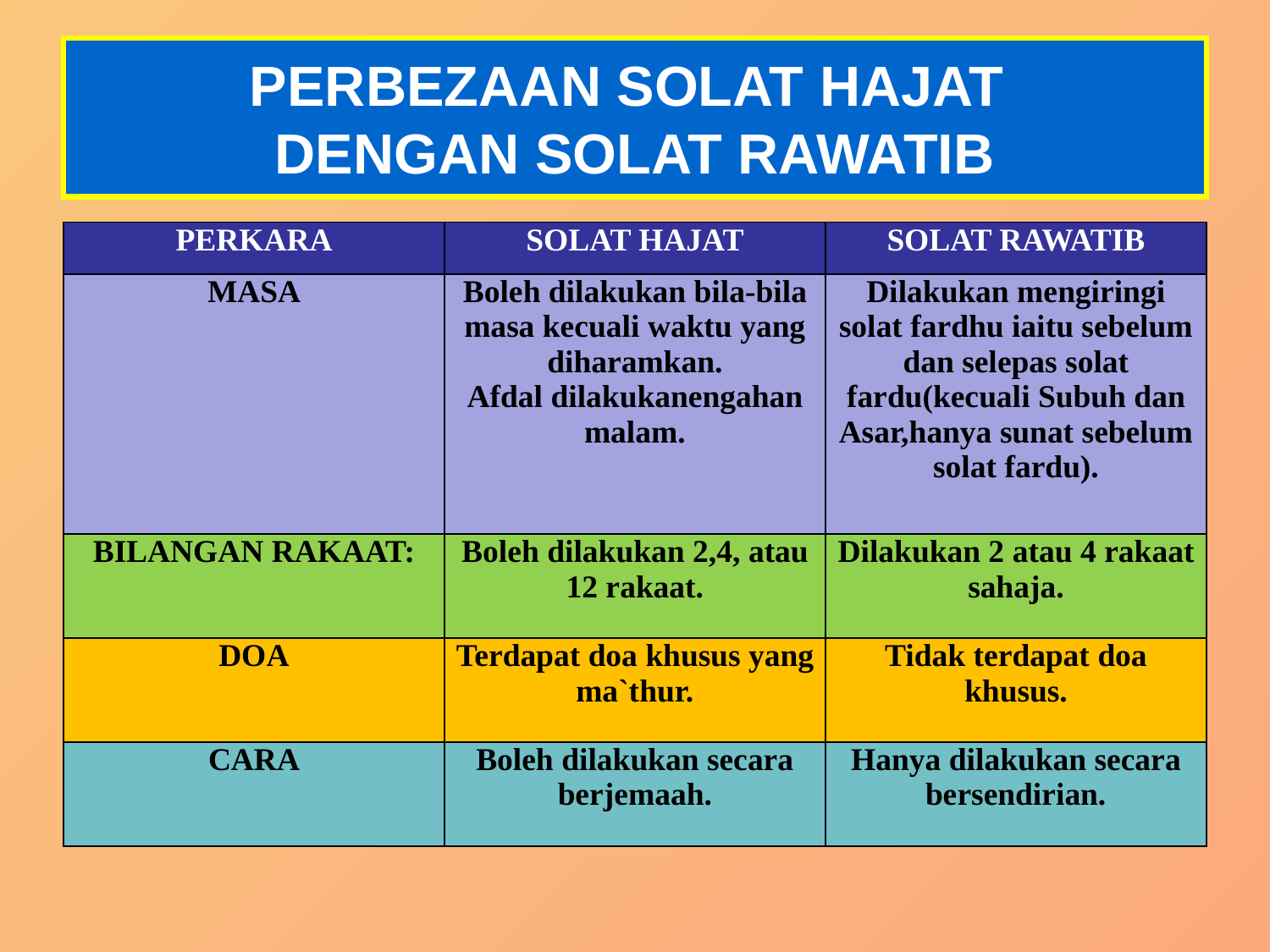

PERBEZAAN SOLAT HAJAT
DENGAN SOLAT RAWATIB
| PERKARA | SOLAT HAJAT | SOLAT RAWATIB |
| --- | --- | --- |
| MASA | Boleh dilakukan bila-bila masa kecuali waktu yang diharamkan. Afdal dilakukanengahan malam. | Dilakukan mengiringi solat fardhu iaitu sebelum dan selepas solat fardu(kecuali Subuh dan Asar,hanya sunat sebelum solat fardu). |
| BILANGAN RAKAAT: | Boleh dilakukan 2,4, atau 12 rakaat. | Dilakukan 2 atau 4 rakaat sahaja. |
| DOA | Terdapat doa khusus yang ma`thur. | Tidak terdapat doa khusus. |
| CARA | Boleh dilakukan secara berjemaah. | Hanya dilakukan secara bersendirian. |